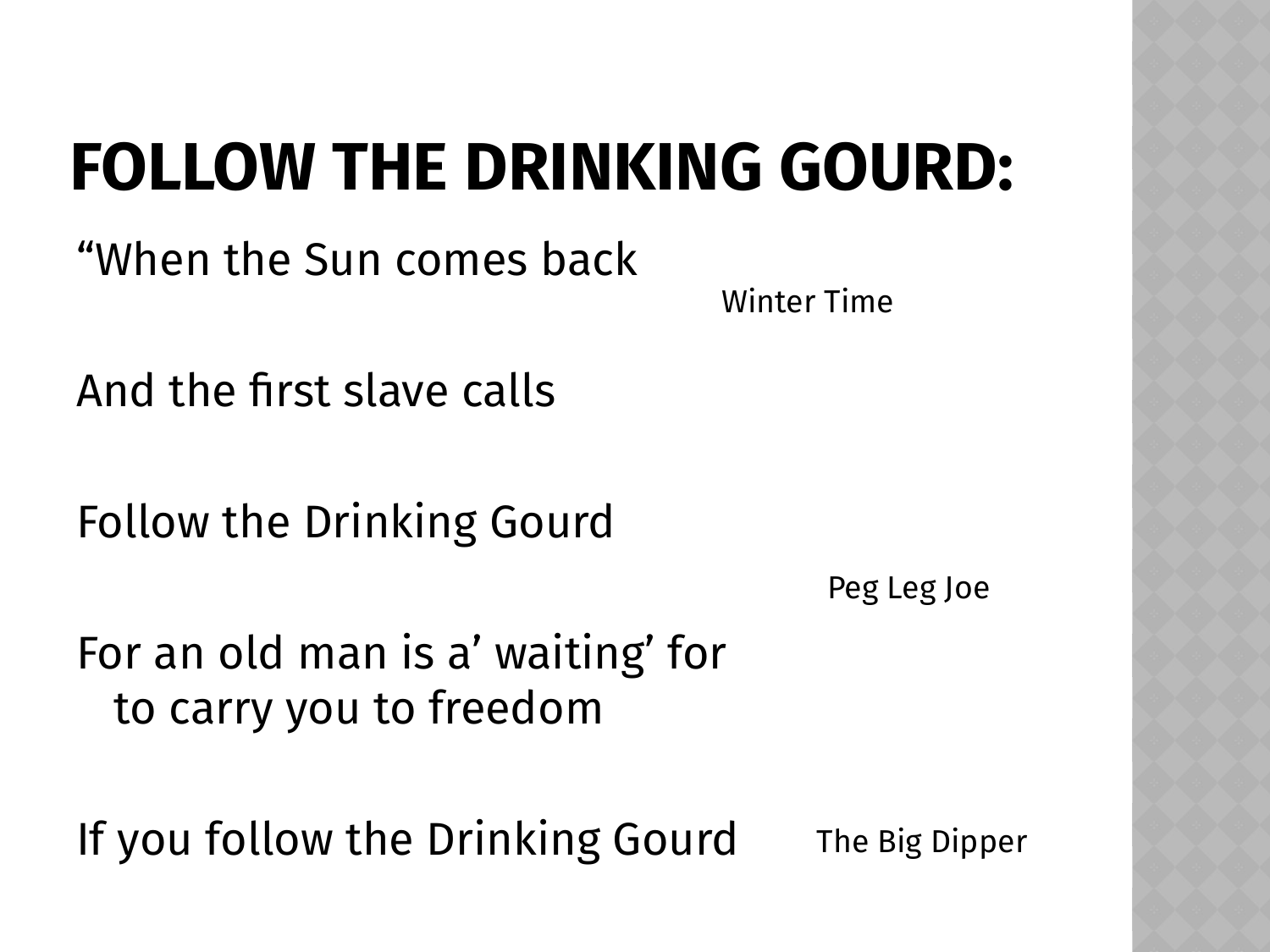

# Follow the drinking gourd:
“When the Sun comes back

And the first slave calls

Follow the Drinking Gourd

For an old man is a’ waiting’ for to carry you to freedom

If you follow the Drinking Gourd
Winter Time
Peg Leg Joe
The Big Dipper